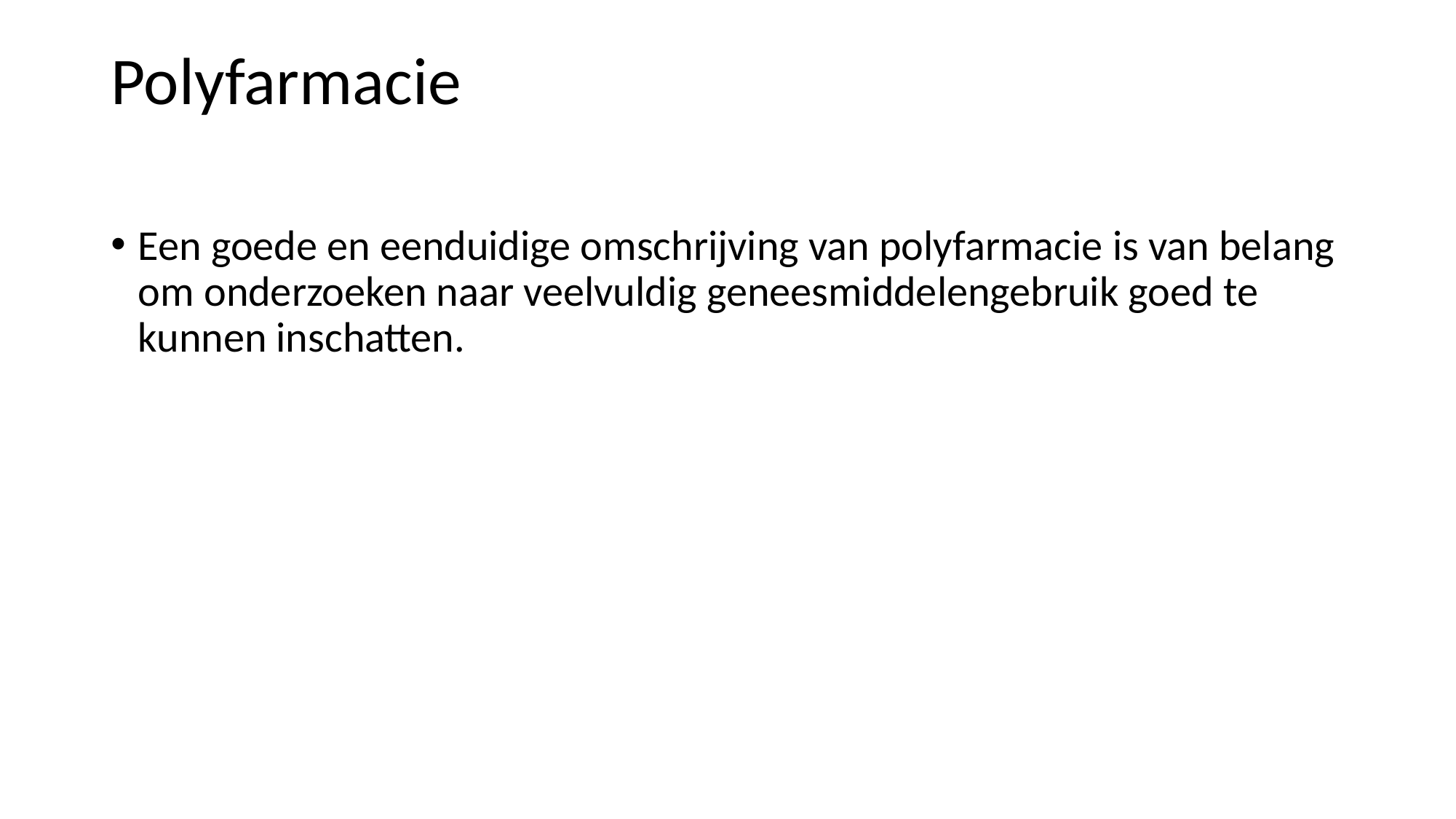

# Polyfarmacie
Een goede en eenduidige omschrijving van polyfarmacie is van belang om onderzoeken naar veelvuldig geneesmiddelengebruik goed te kunnen inschatten.